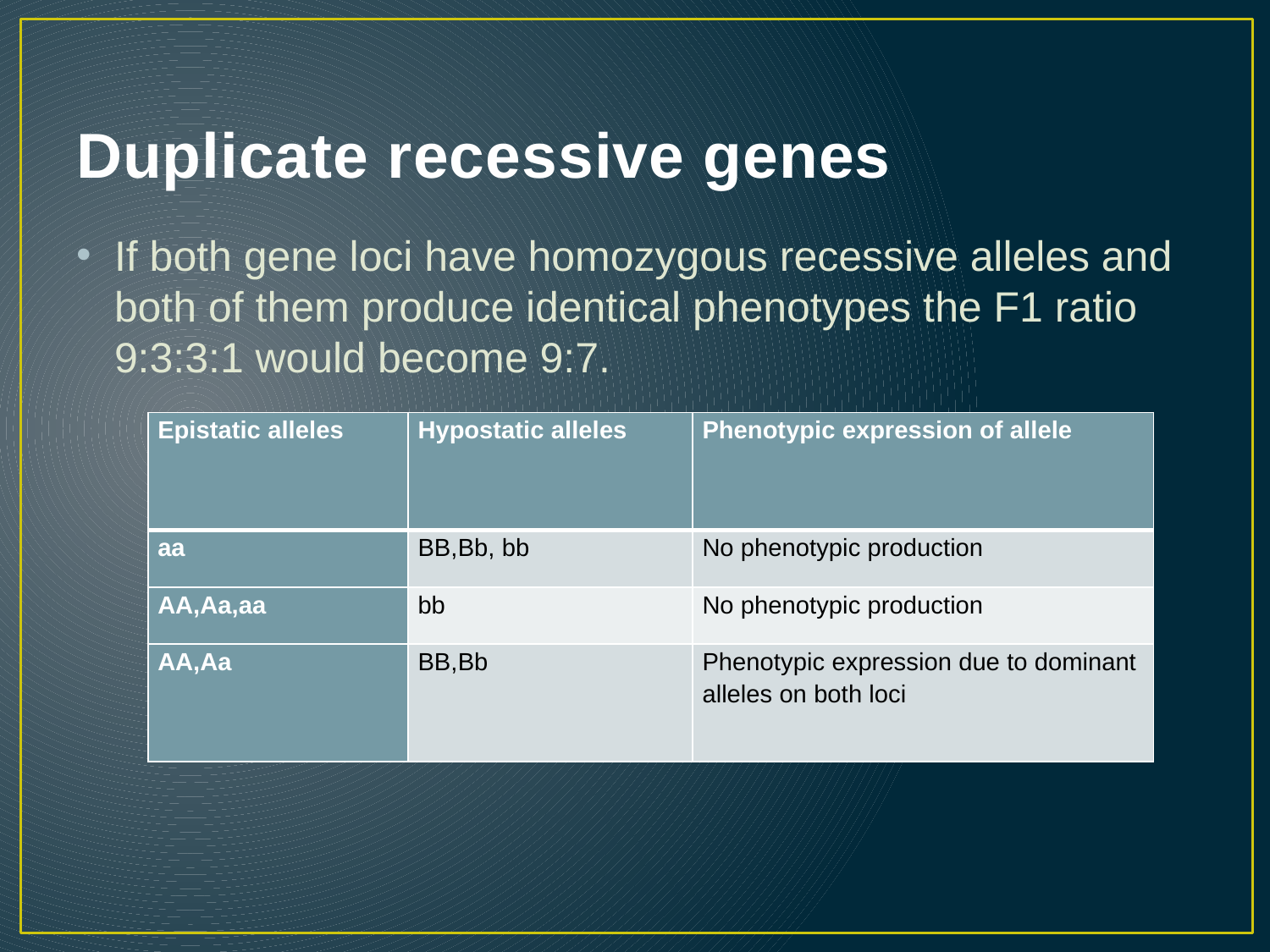

# Duplicate recessive genes
If both gene loci have homozygous recessive alleles and both of them produce identical phenotypes the F1 ratio 9:3:3:1 would become 9:7.

| Epistatic alleles | Hypostatic alleles | Phenotypic expression of allele |
| --- | --- | --- |
| aa | BB,Bb, bb | No phenotypic production |
| AA,Aa,aa | bb | No phenotypic production |
| AA,Aa | BB,Bb | Phenotypic expression due to dominant alleles on both loci |